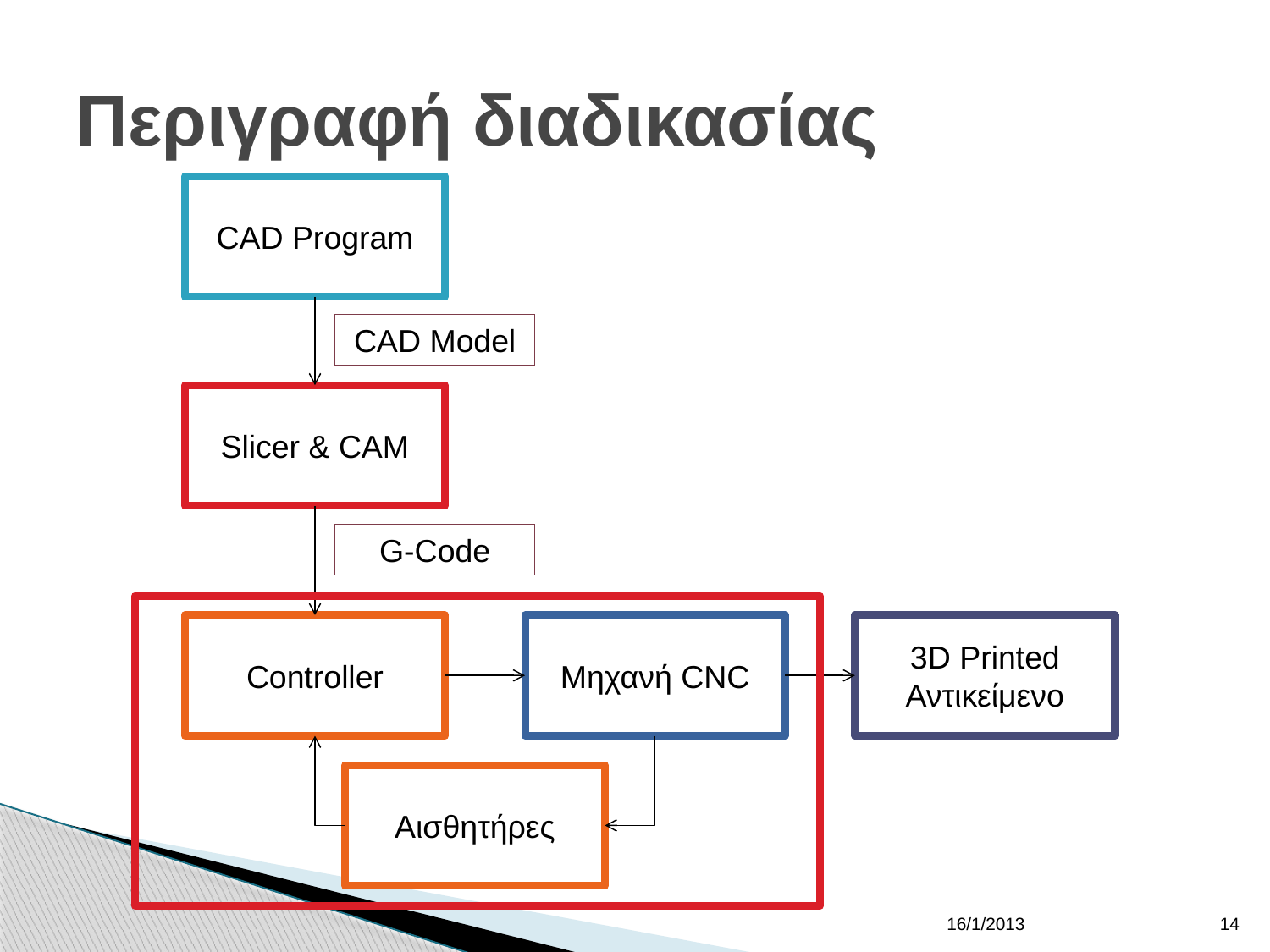

# Περιγραφή διαδικασίας
CAD Program
CAD Model
Slicer & CAM
G-Code

Controller
Μηχανή CNC
3D Printed Αντικείμενο
Αισθητήρες
16/1/2013
14